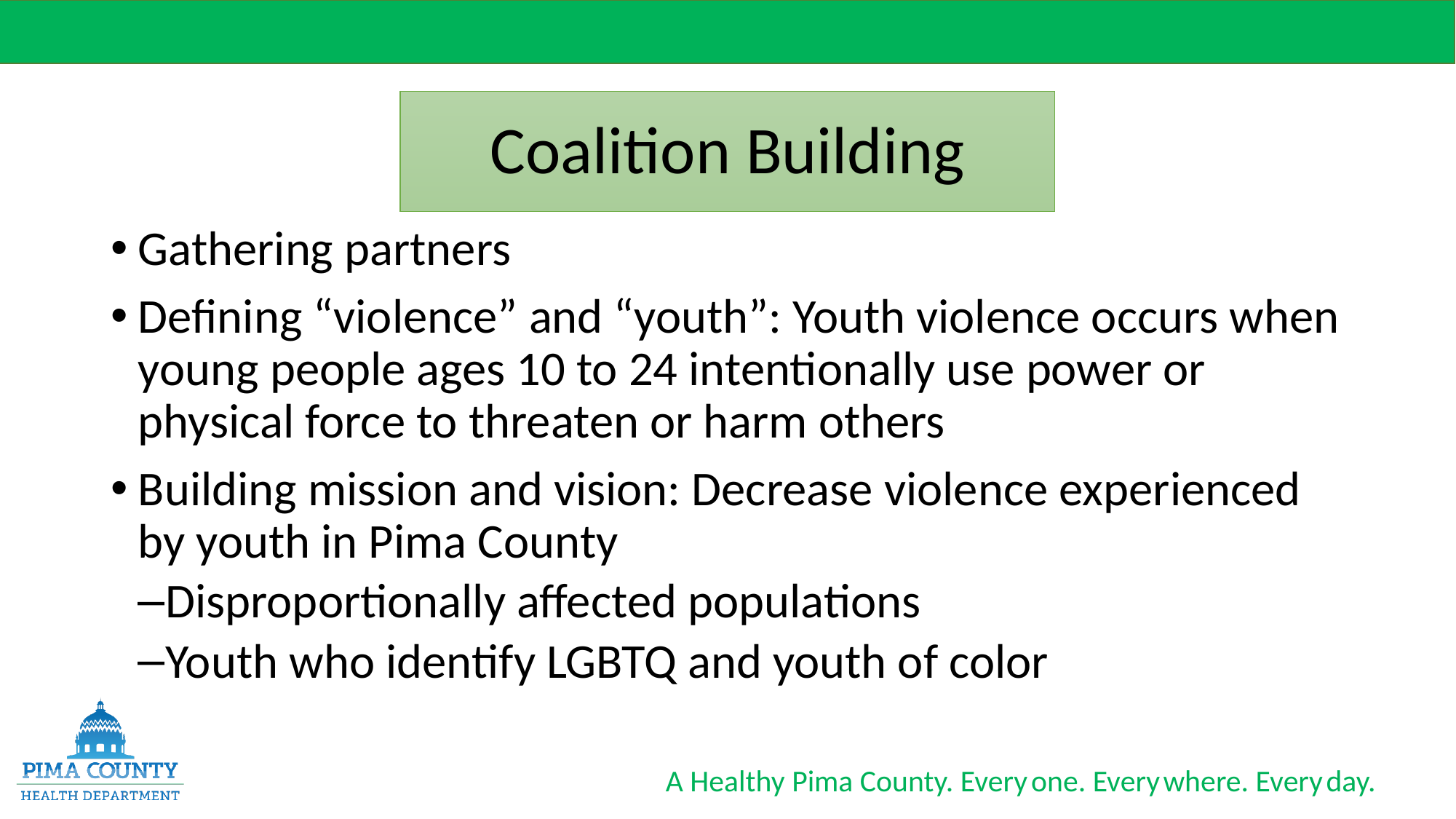

# Coalition Building
Gathering partners
Defining “violence” and “youth”: Youth violence occurs when young people ages 10 to 24 intentionally use power or physical force to threaten or harm others
Building mission and vision: Decrease violence experienced by youth in Pima County
Disproportionally affected populations
Youth who identify LGBTQ and youth of color